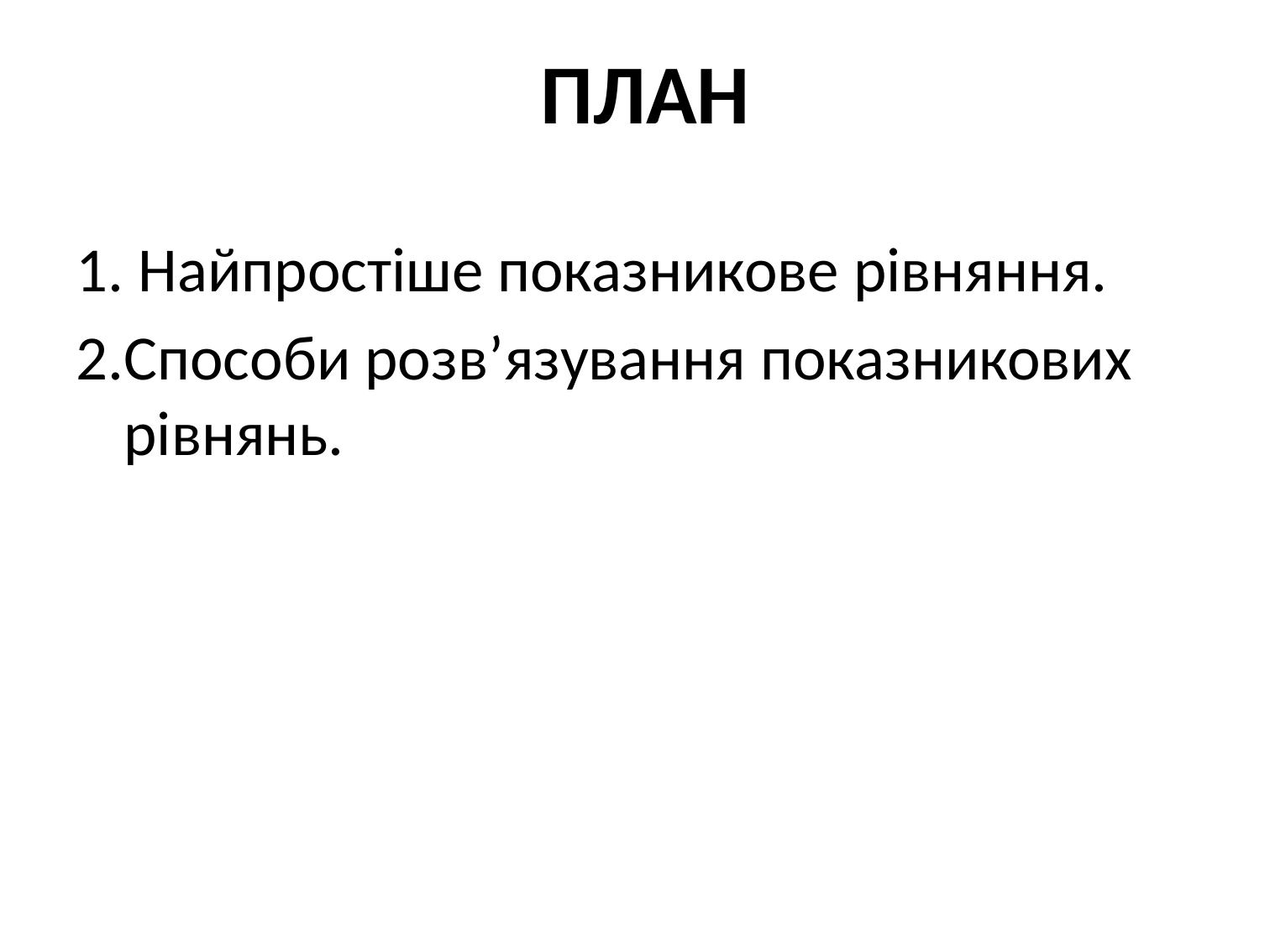

# ПЛАН
1. Найпростіше показникове рівняння.
2.Способи розв’язування показникових рівнянь.